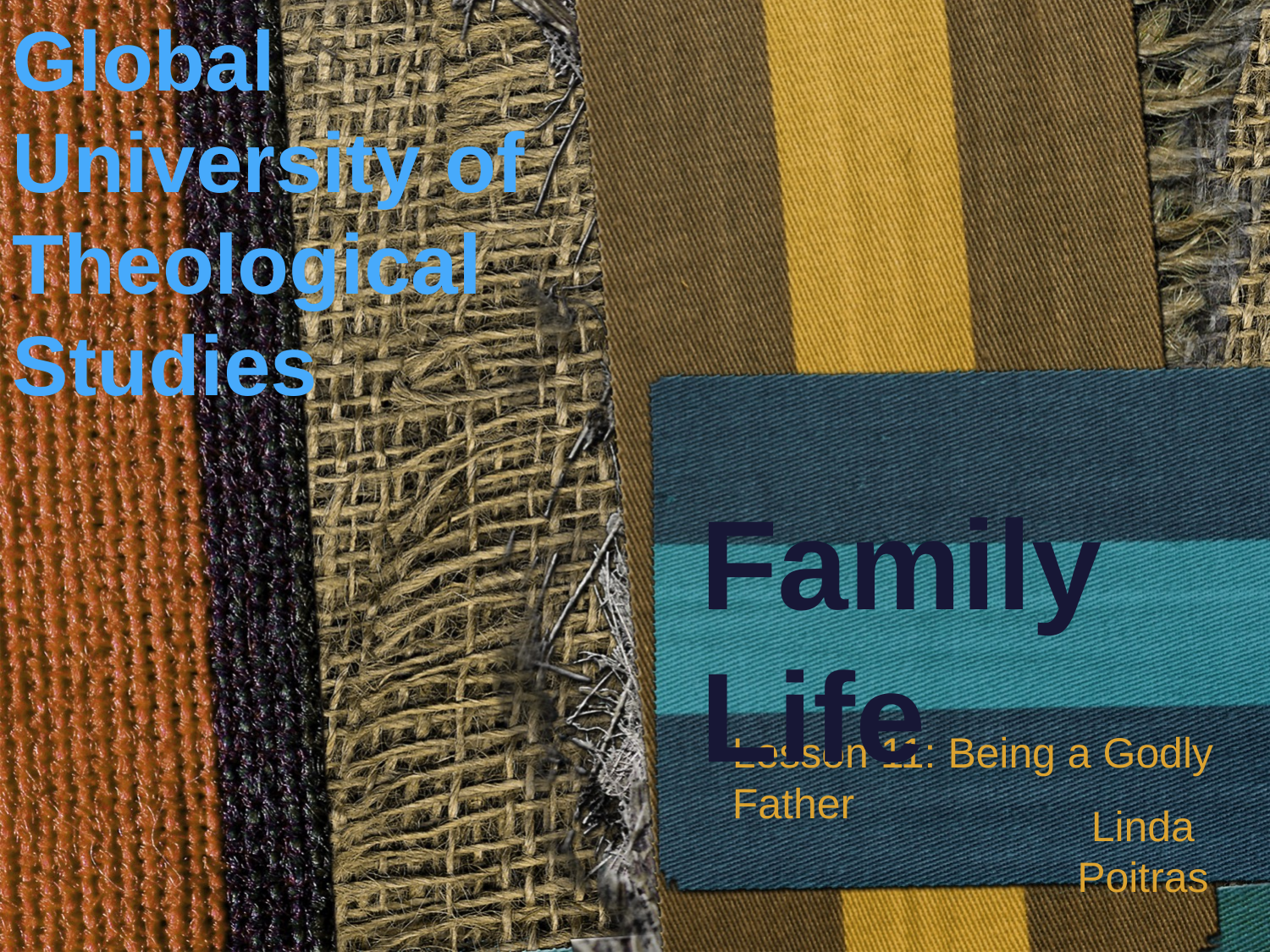

Global University of Theological Studies
# Family Life
Lesson 11: Being a Godly Father
Linda Poitras